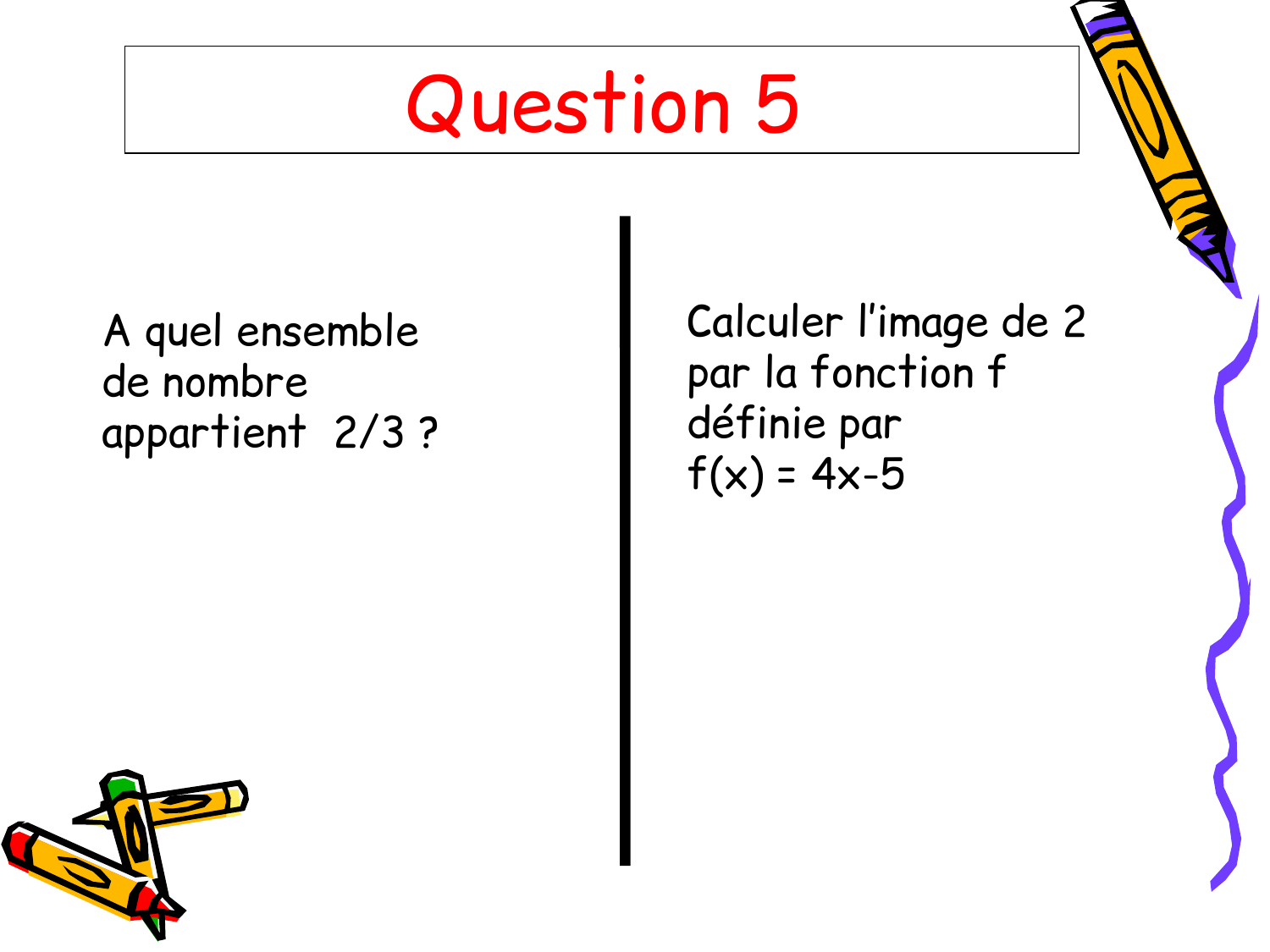

# Question 5

Calculer l’image de 2 par la fonction f définie par
f(x) = 4x-5
A quel ensemble de nombre appartient  2/3 ?